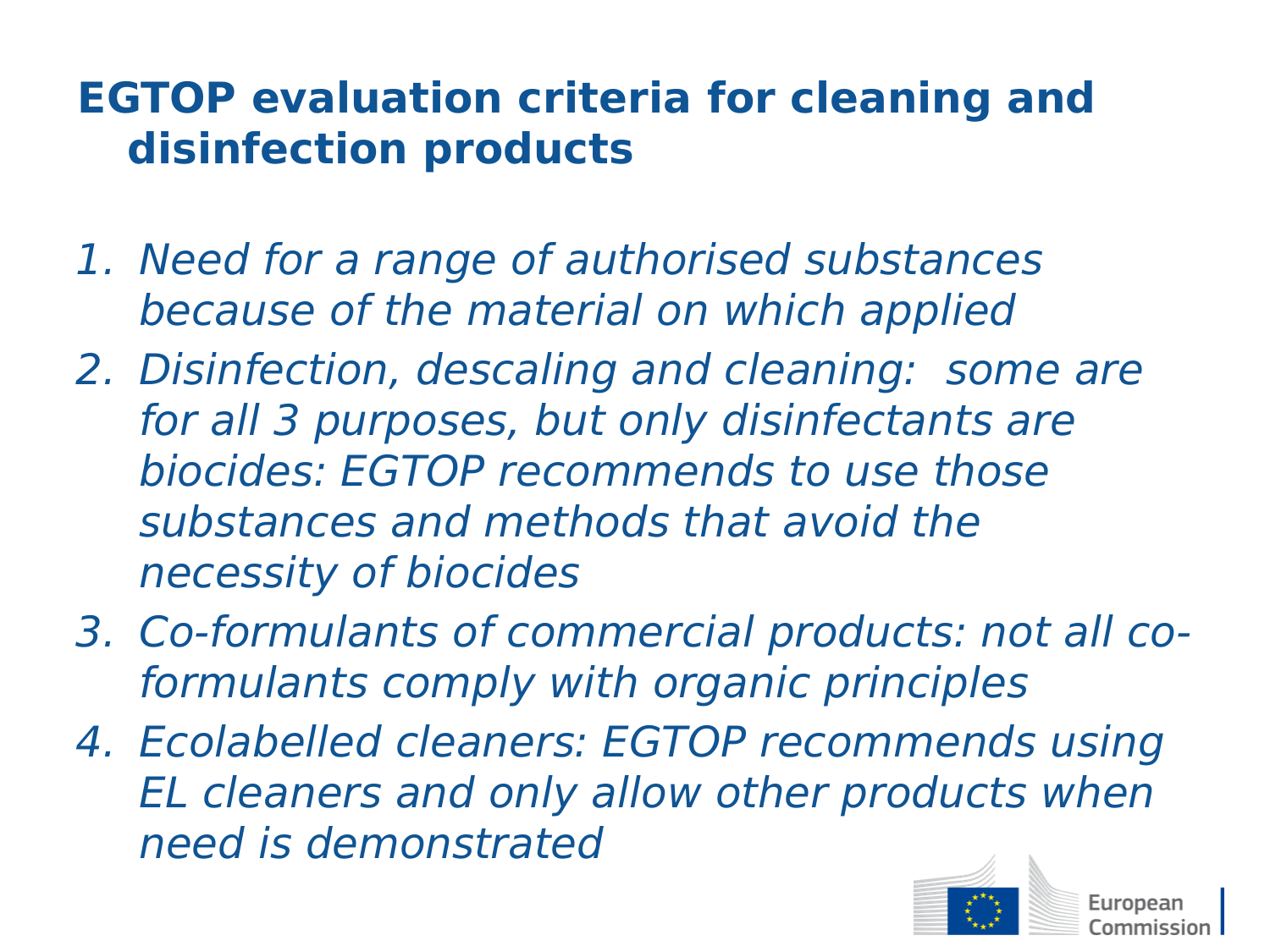

# EGTOP evaluation criteria for cleaning and disinfection products
Need for a range of authorised substances because of the material on which applied
Disinfection, descaling and cleaning:  some are for all 3 purposes, but only disinfectants are biocides: EGTOP recommends to use those substances and methods that avoid the necessity of biocides
Co-formulants of commercial products: not all co-formulants comply with organic principles
Ecolabelled cleaners: EGTOP recommends using EL cleaners and only allow other products when need is demonstrated